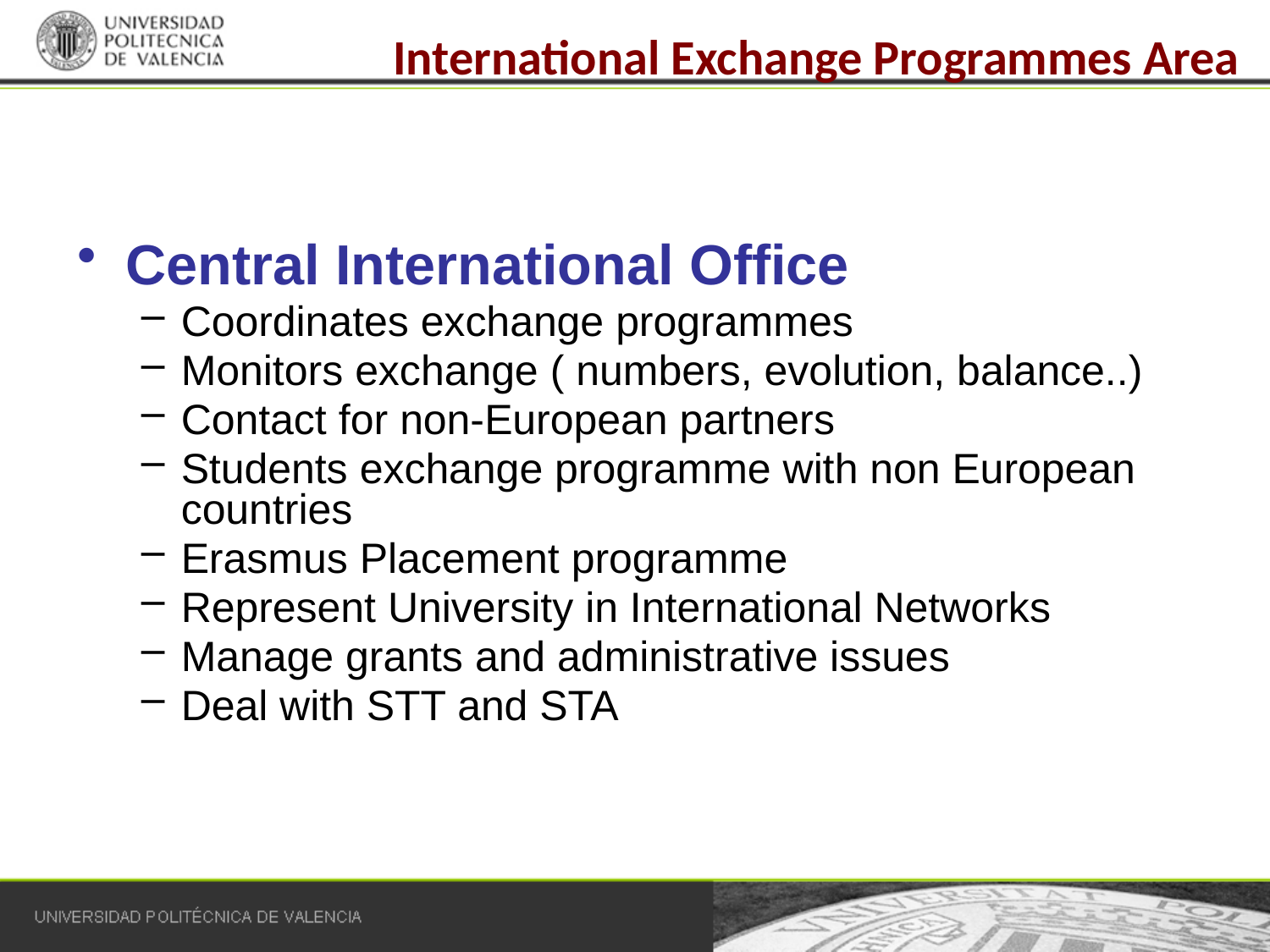

# International Exchange Programmes Area

Central International Office
Coordinates exchange programmes
Monitors exchange ( numbers, evolution, balance..)
Contact for non-European partners
Students exchange programme with non European countries
Erasmus Placement programme
Represent University in International Networks
Manage grants and administrative issues
Deal with STT and STA